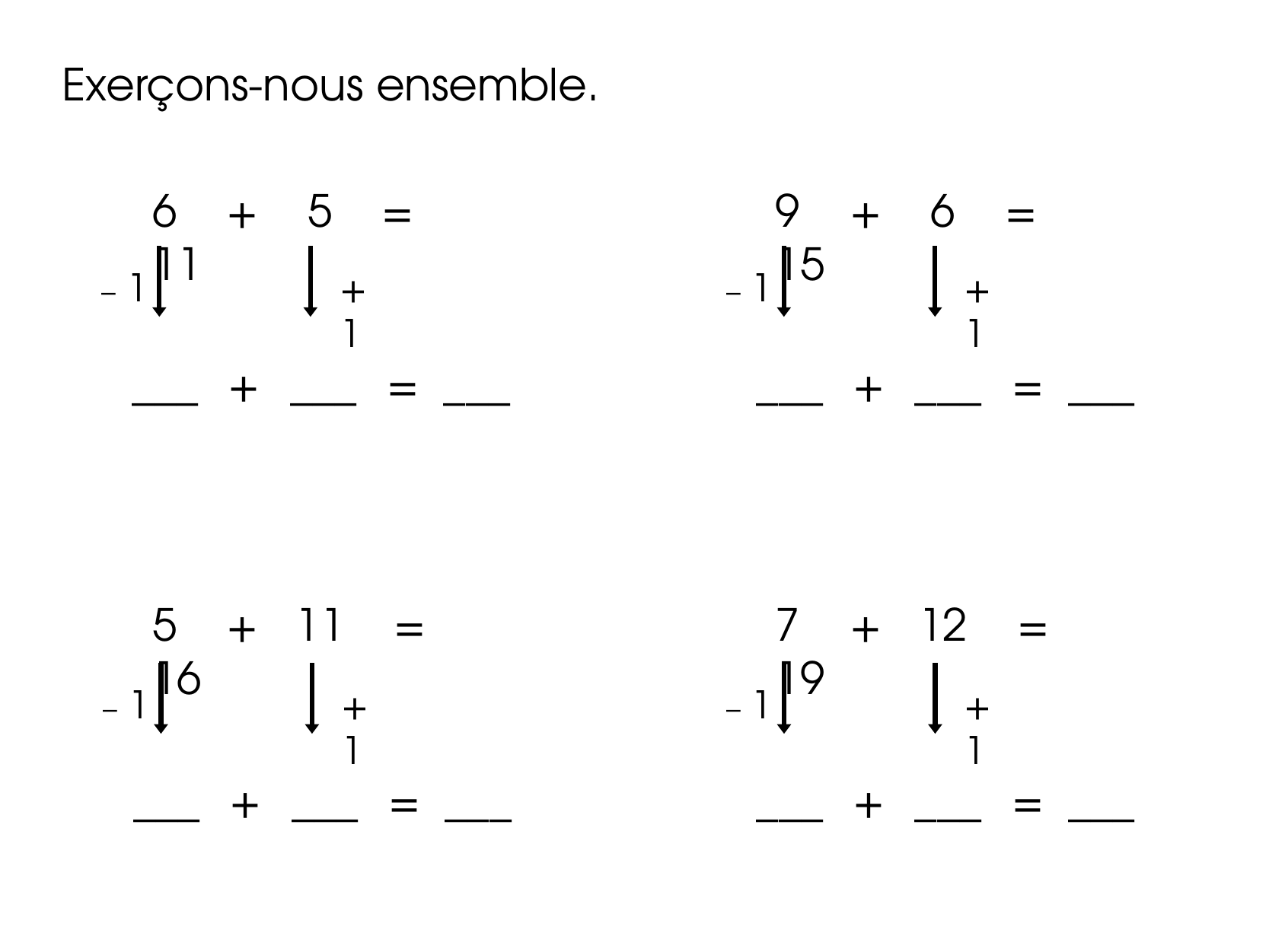

Exerçons-nous ensemble.
6    +    5    =    11
– 1
+ 1
___   +   ___   =  ___
9    +    6    =    15
– 1
+ 1
___   +   ___   =  ___
5    +   11    =    16
– 1
+ 1
___   +   ___   =  ___
7    +   12    =    19
– 1
+ 1
___   +   ___   =  ___